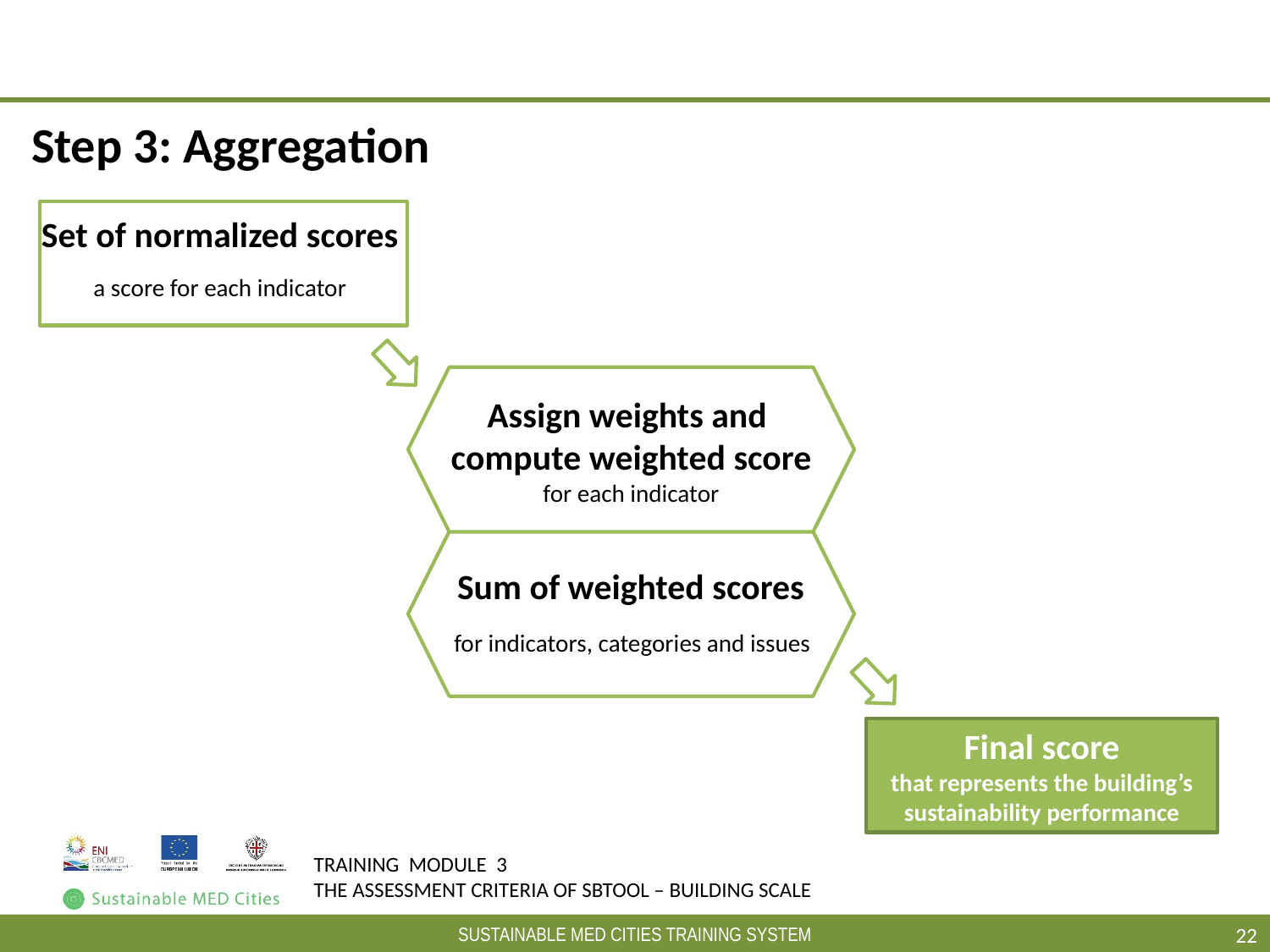

#
Step 3: Aggregation

Set of normalized scores

a score for each indicator

Assign weights and  compute weighted score
for each indicator

Sum of weighted scores

for indicators, categories and issues

Final score
that represents the building’s sustainability performance
22